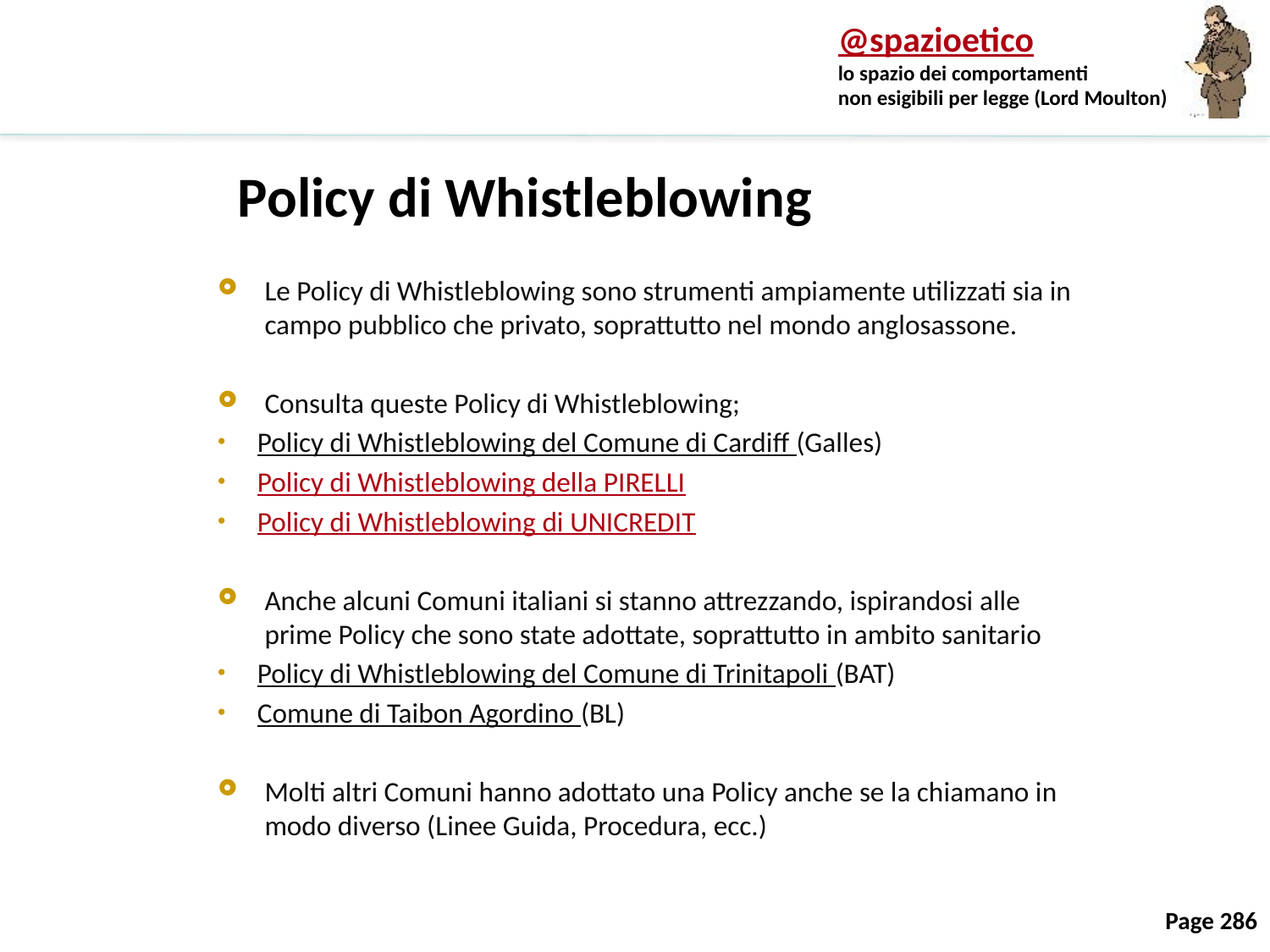

# Policy di Whistleblowing
Le Policy di Whistleblowing sono strumenti ampiamente utilizzati sia in campo pubblico che privato, soprattutto nel mondo anglosassone.

Consulta queste Policy di Whistleblowing;
Policy di Whistleblowing del Comune di Cardiff (Galles)
Policy di Whistleblowing della PIRELLI
Policy di Whistleblowing di UNICREDIT

Anche alcuni Comuni italiani si stanno attrezzando, ispirandosi alle prime Policy che sono state adottate, soprattutto in ambito sanitario
Policy di Whistleblowing del Comune di Trinitapoli (BAT)
Comune di Taibon Agordino (BL)

Molti altri Comuni hanno adottato una Policy anche se la chiamano in modo diverso (Linee Guida, Procedura, ecc.)

286